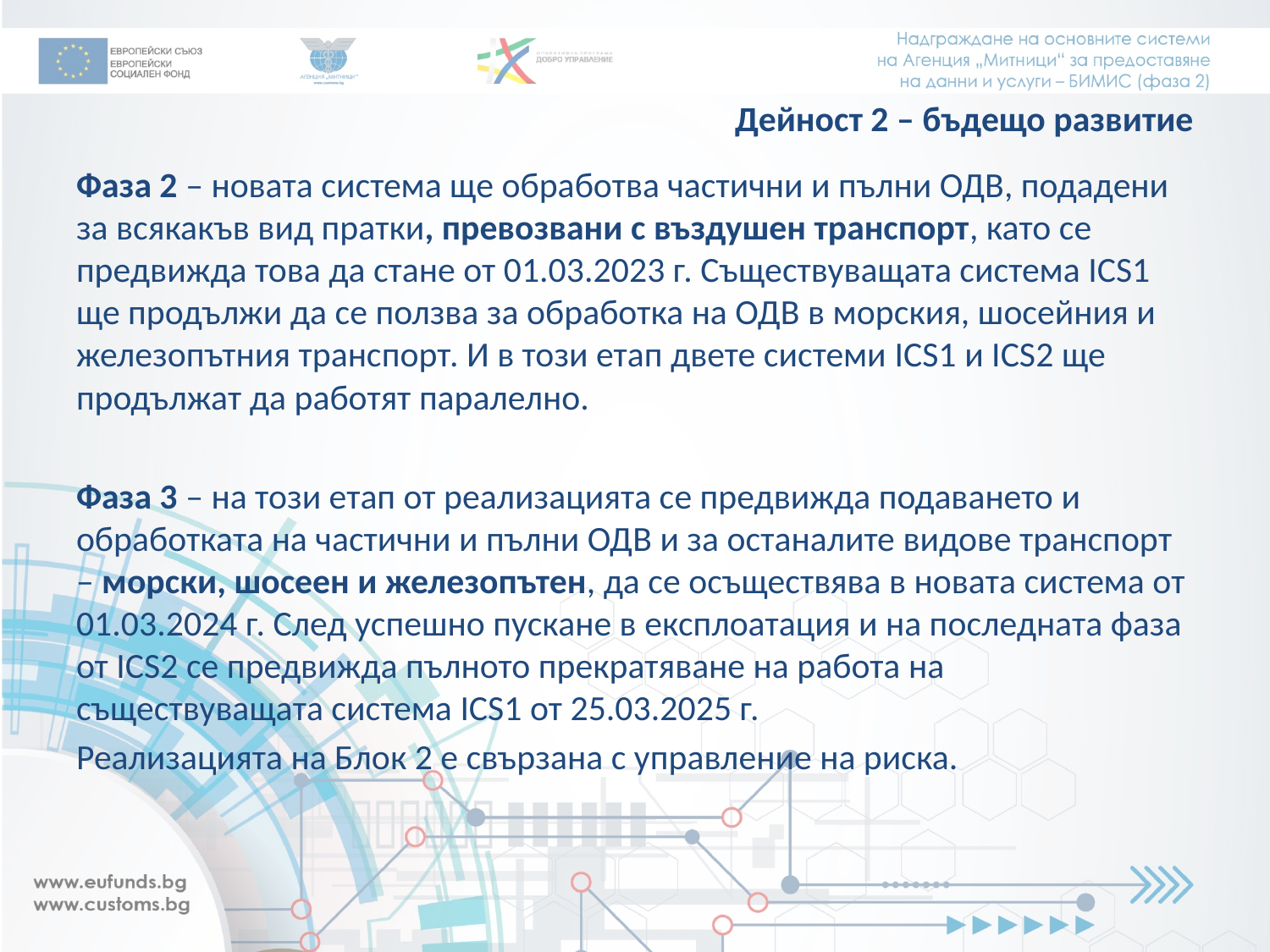

# Дейност 2 – бъдещо развитие
Фаза 2 – новата система ще обработва частични и пълни ОДВ, подадени за всякакъв вид пратки, превозвани с въздушен транспорт, като се предвижда това да стане от 01.03.2023 г. Съществуващата система ICS1 ще продължи да се ползва за обработка на ОДВ в морския, шосейния и железопътния транспорт. И в този етап двете системи ICS1 и ICS2 ще продължат да работят паралелно.

Фаза 3 – на този етап от реализацията се предвижда подаването и обработката на частични и пълни ОДВ и за останалите видове транспорт – морски, шосеен и железопътен, да се осъществява в новата система от 01.03.2024 г. След успешно пускане в експлоатация и на последната фаза от ICS2 се предвижда пълното прекратяване на работа на съществуващата система ICS1 от 25.03.2025 г.
Реализацията на Блок 2 е свързана с управление на риска.